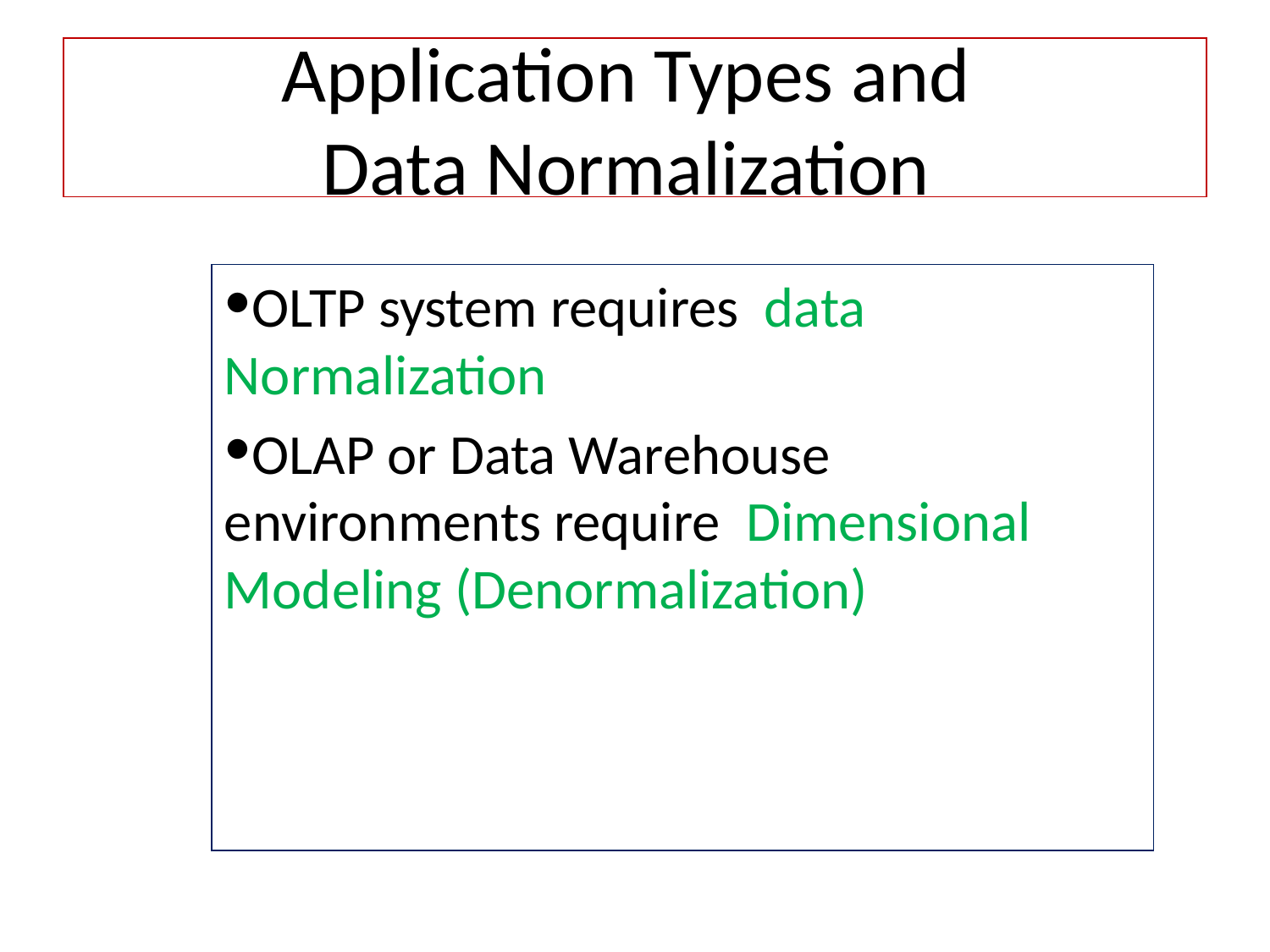

# Application Types and Data Normalization
OLTP system requires  data  Normalization
OLAP or Data Warehouse environments require  Dimensional Modeling (Denormalization)